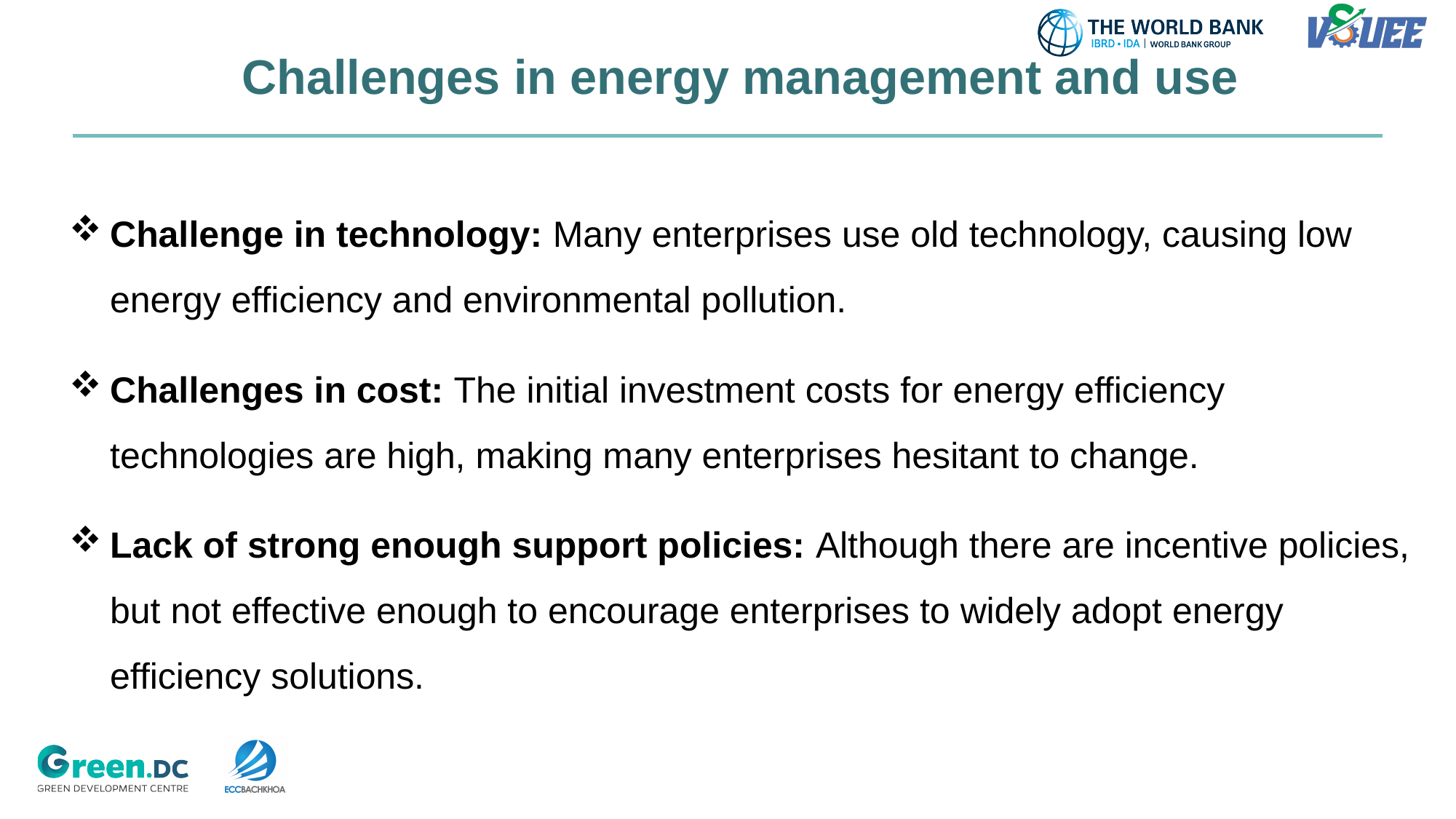

# Challenges in energy management and use
Challenge in technology: Many enterprises use old technology, causing low energy efficiency and environmental pollution.
Challenges in cost: The initial investment costs for energy efficiency technologies are high, making many enterprises hesitant to change.
Lack of strong enough support policies: Although there are incentive policies, but not effective enough to encourage enterprises to widely adopt energy efficiency solutions.